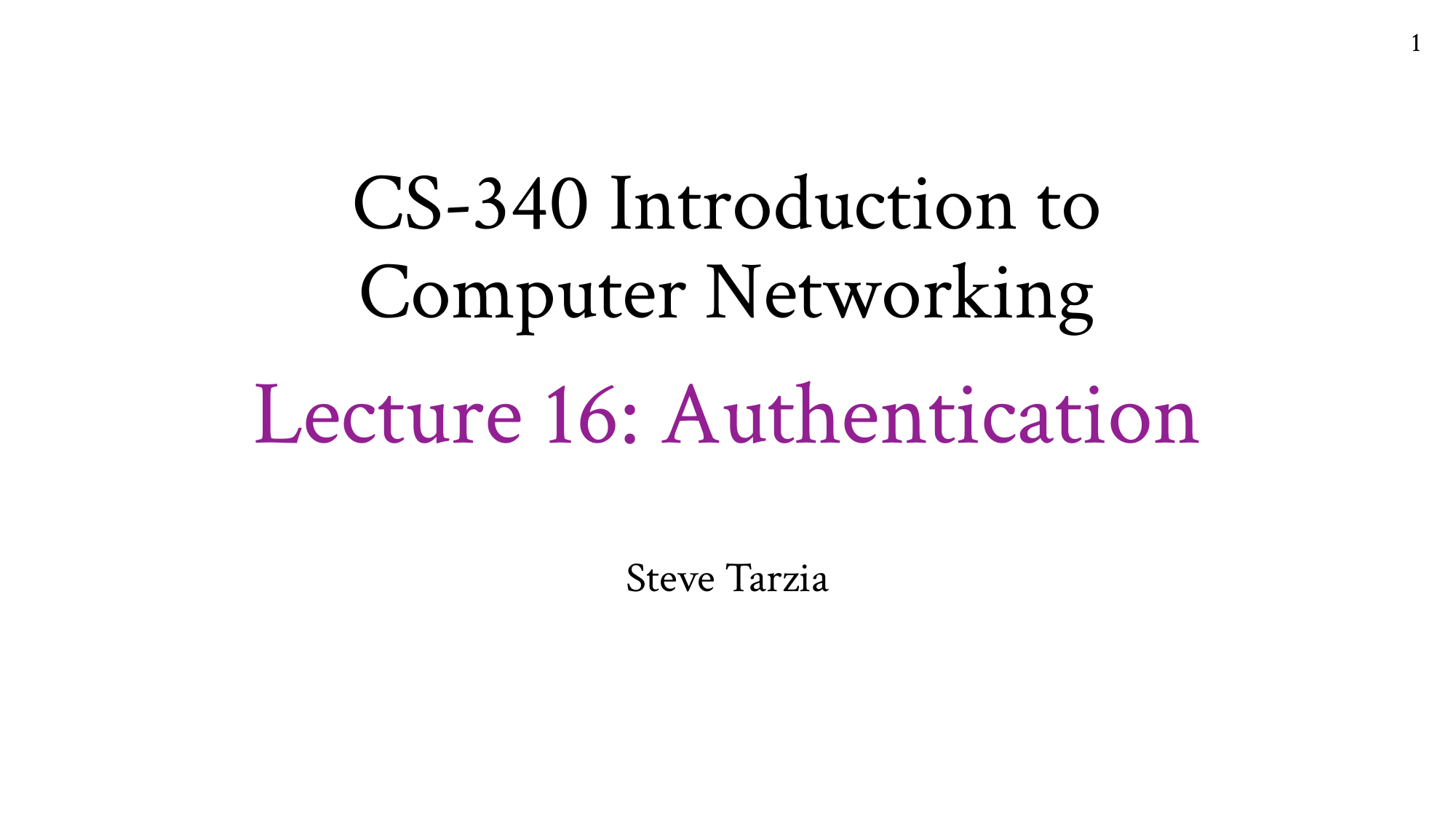

# CS-340 Introduction to Computer Networking Lecture 16: Authentication
Steve Tarzia